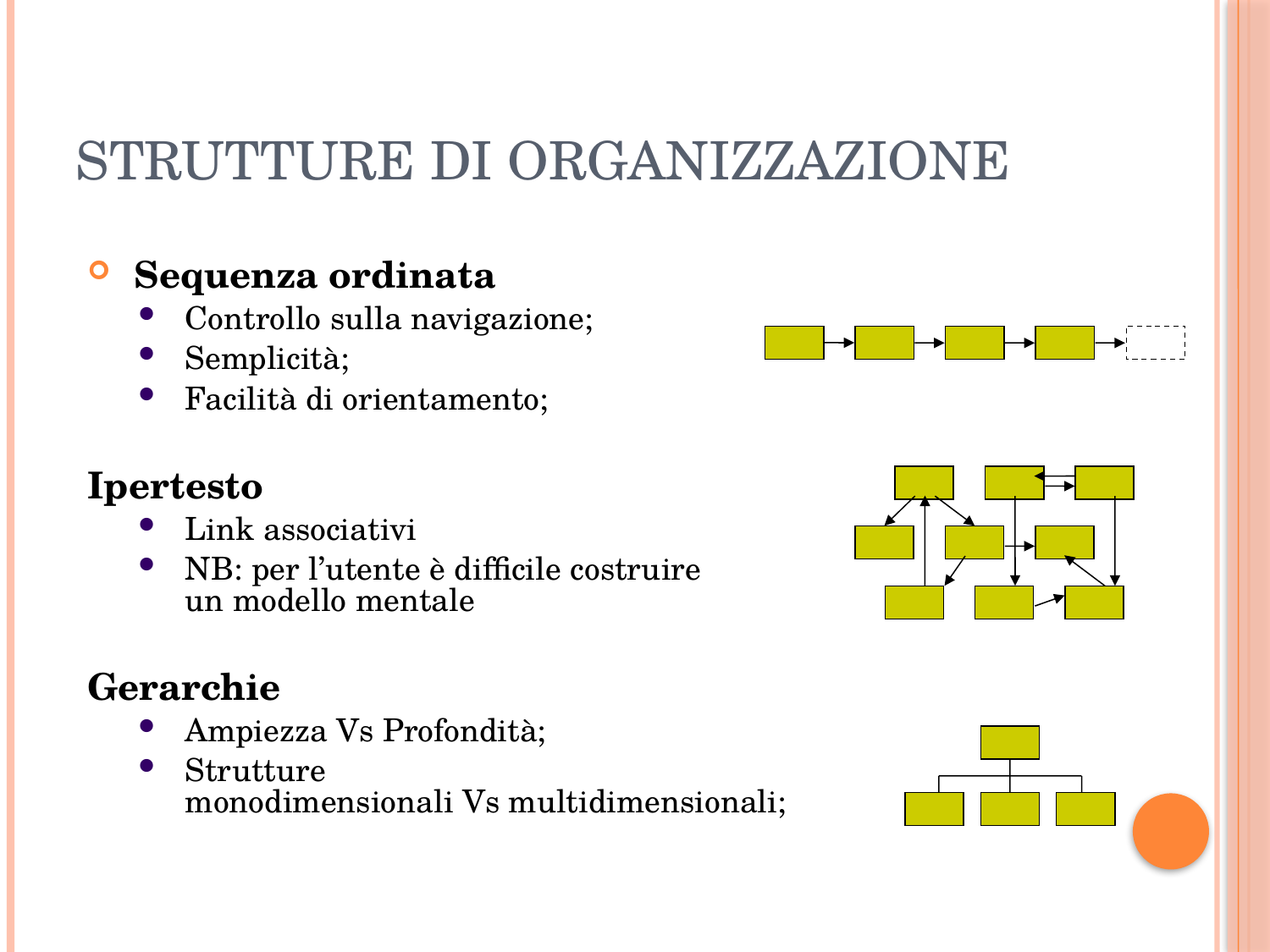

Strutture di organizzazione
Sequenza ordinata
Controllo sulla navigazione;
Semplicità;
Facilità di orientamento;

Ipertesto
Link associativi
NB: per l’utente è difficile costruire
un modello mentale

Gerarchie
Ampiezza Vs Profondità;
Strutture
monodimensionali Vs multidimensionali;

16